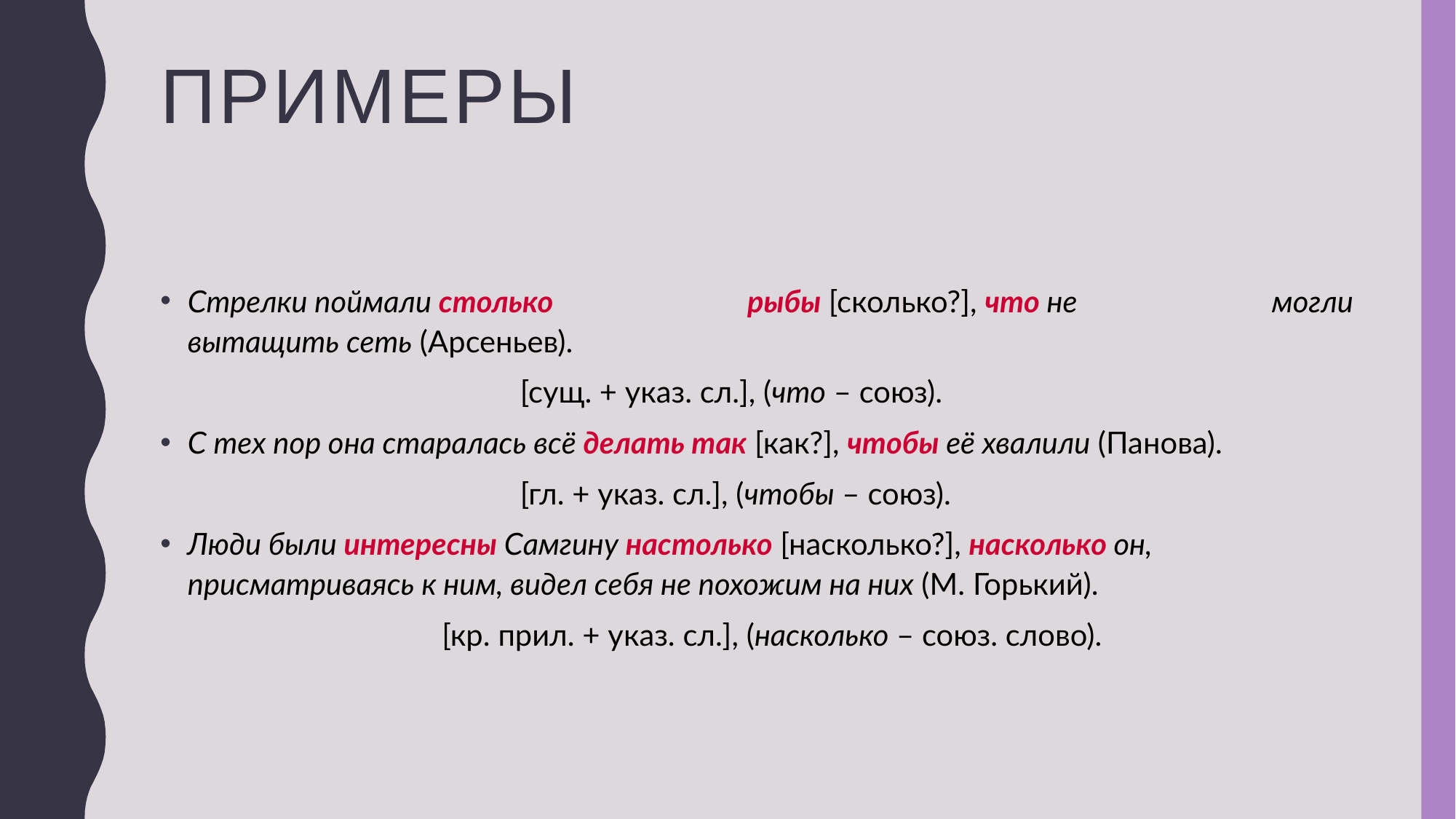

# Примеры
Стрелки поймали столько рыбы [сколько?], что не могли вытащить сеть (Арсеньев).
                                              [сущ. + указ. сл.], (что – союз).
С тех пор она старалась всё делать так [как?], чтобы её хвалили (Панова).
                                              [гл. + указ. сл.], (чтобы – союз).
Люди были интересны Самгину настолько [насколько?], насколько он, присматриваясь к ним, видел себя не похожим на них (М. Горький).
                                    [кр. прил. + указ. сл.], (насколько – союз. слово).